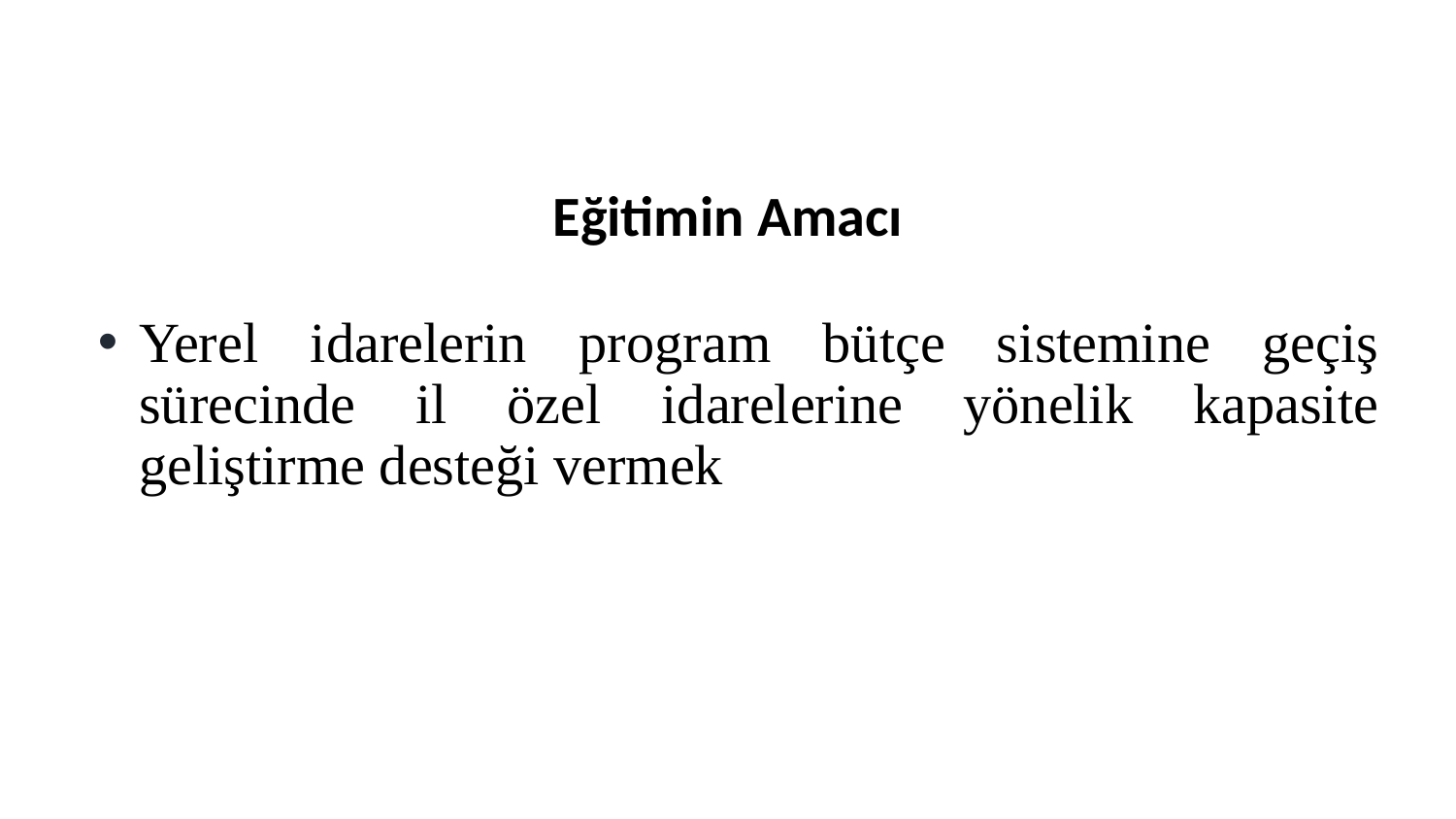

# Eğitimin Amacı
Yerel idarelerin program bütçe sistemine geçiş sürecinde il özel idarelerine yönelik kapasite geliştirme desteği vermek